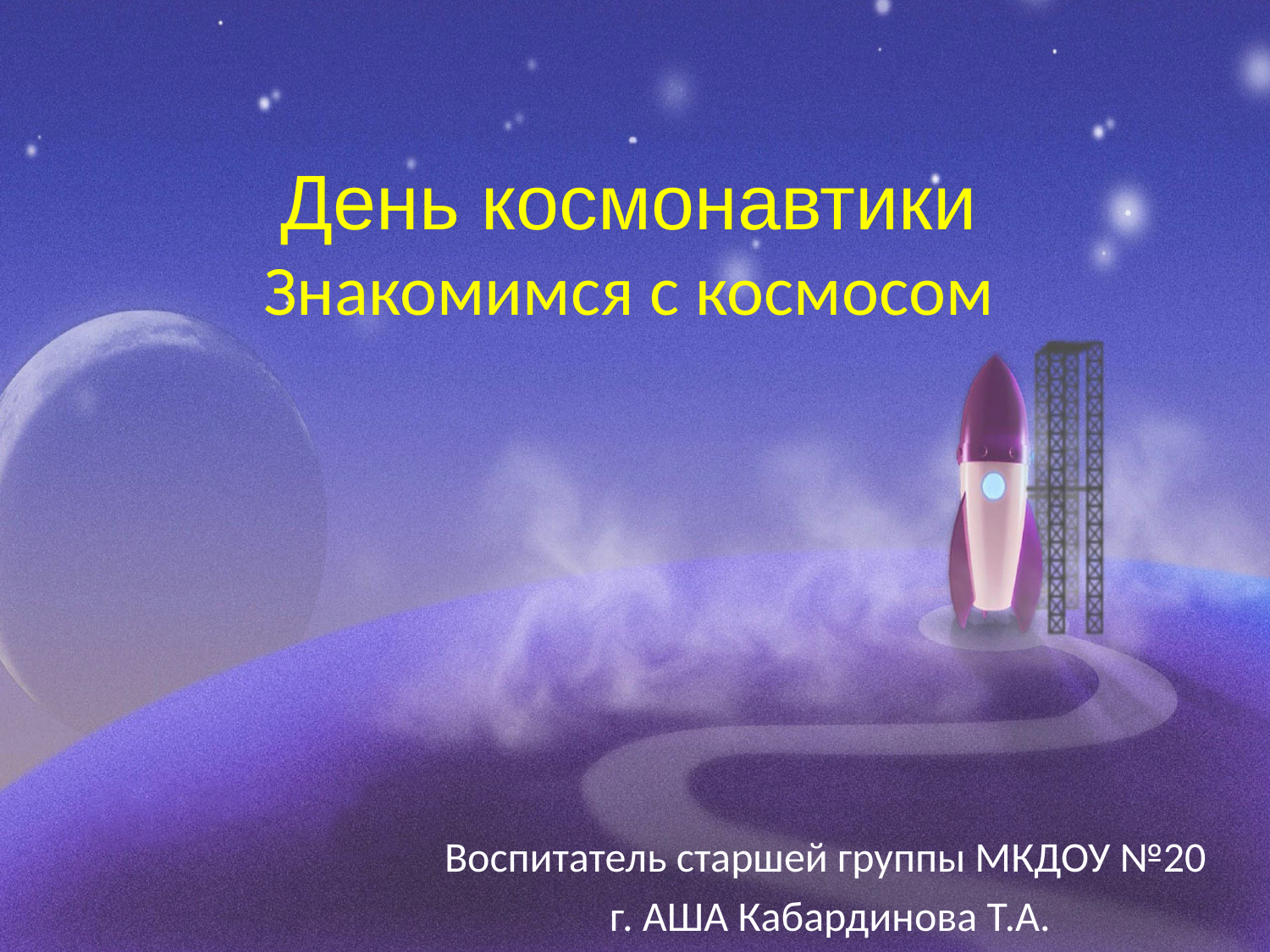

# День космонавтики Знакомимся с космосом
Воспитатель старшей группы МКДОУ №20
 г. АША Кабардинова Т.А.